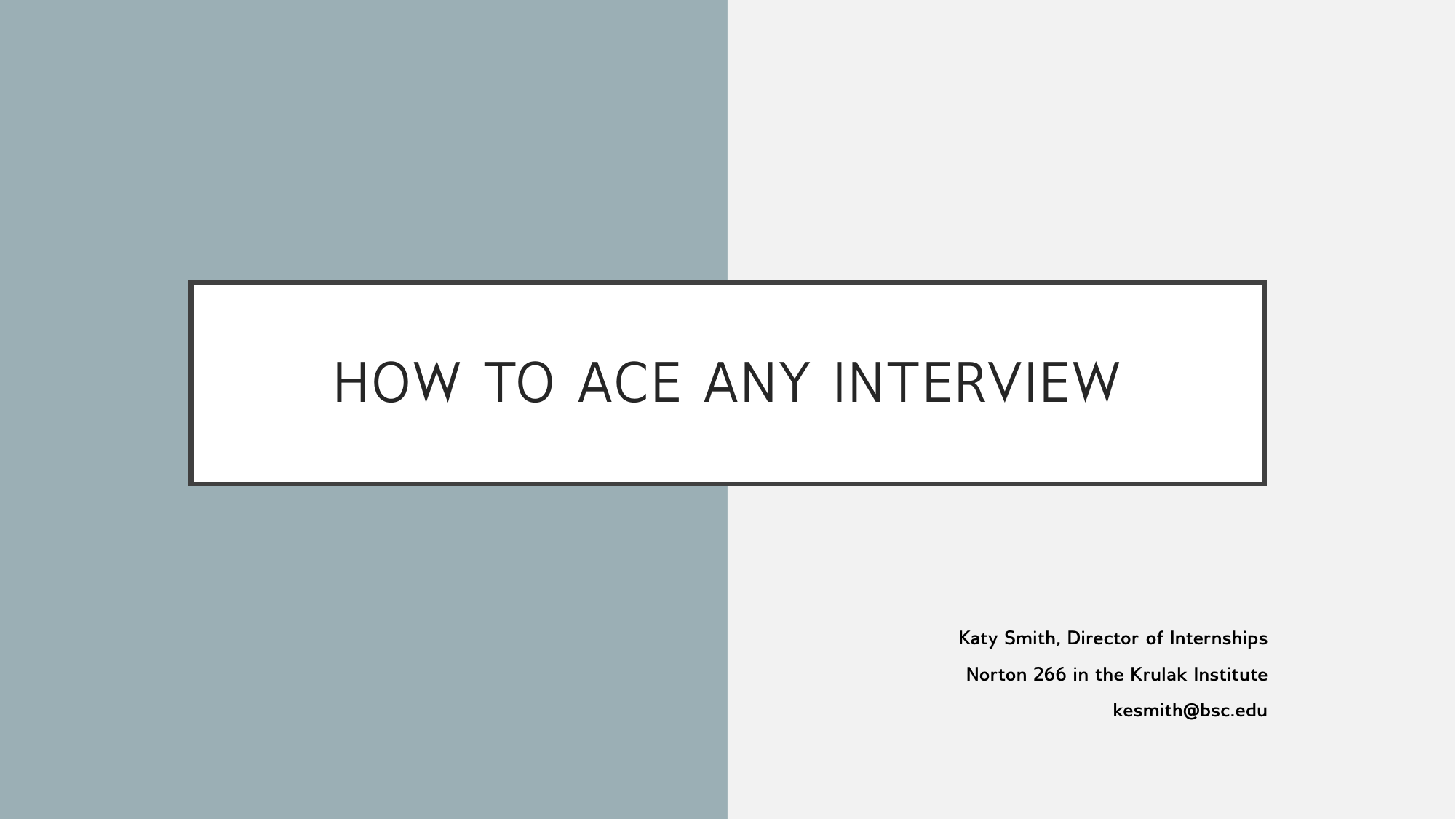

# How to Ace Any Interview
Katy Smith, Director of Internships
Norton 266 in the Krulak Institute
kesmith@bsc.edu